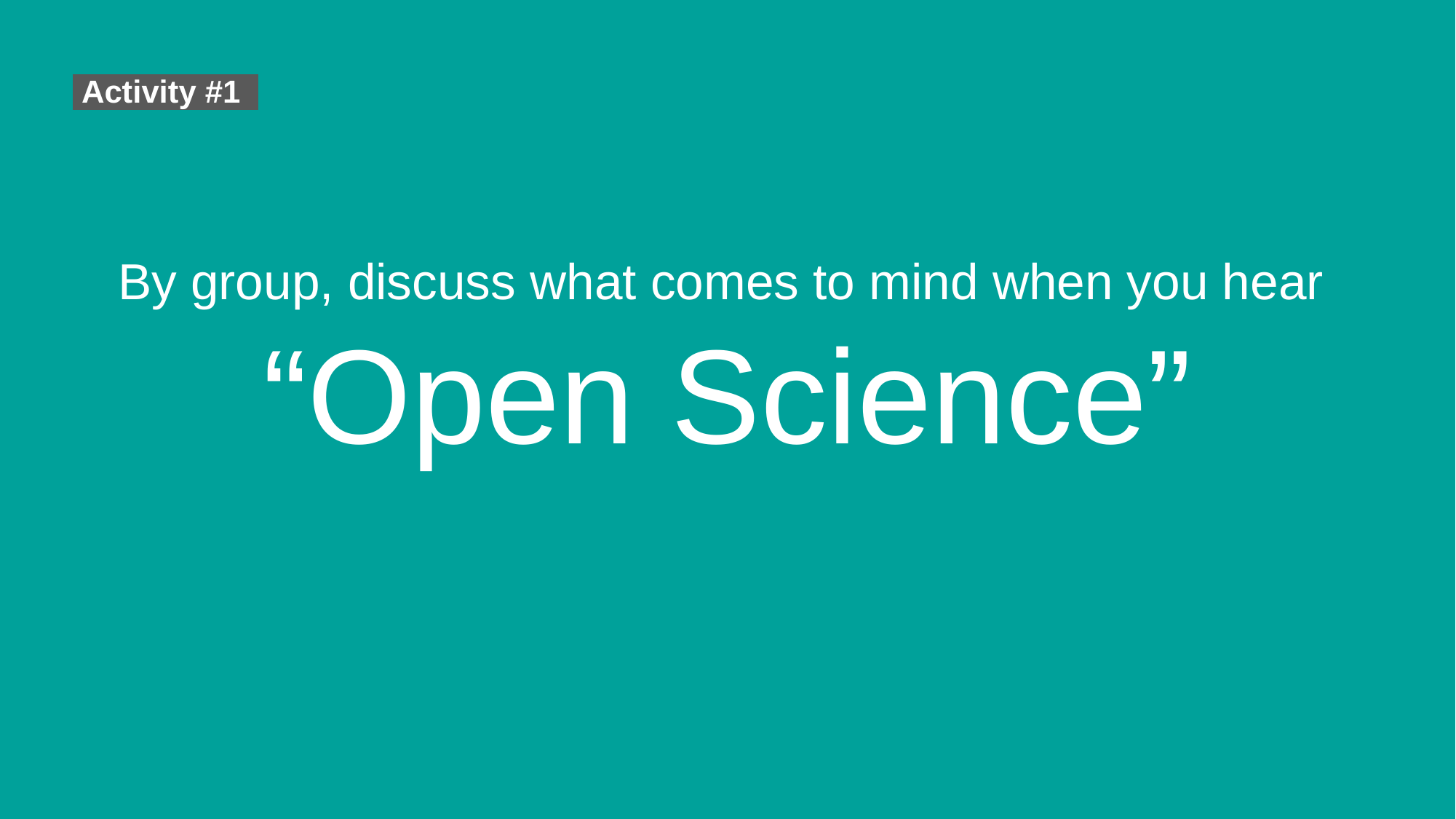

Activity #1.
By group, discuss what comes to mind when you hear
“Open Science”